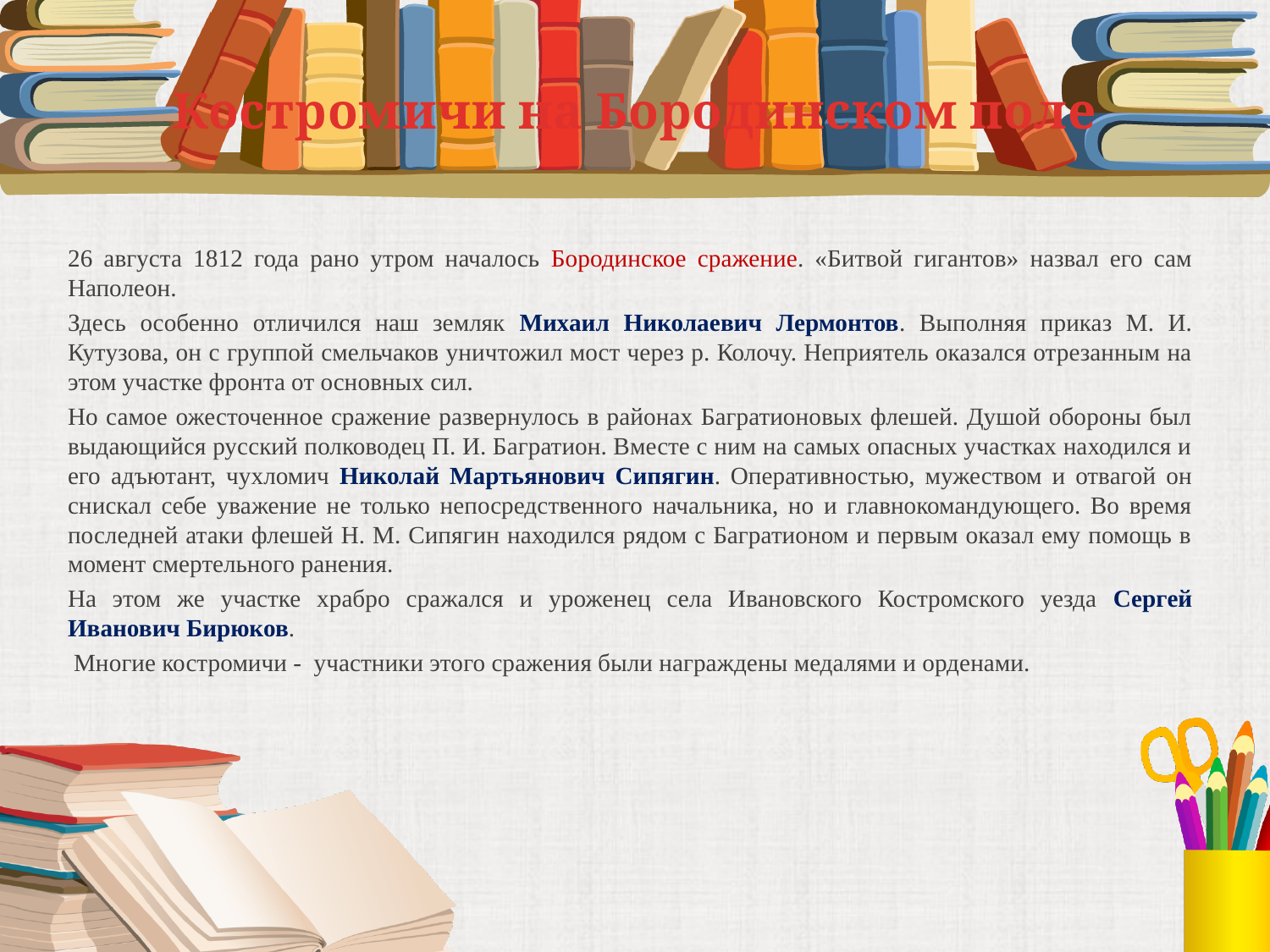

# Костромичи на Бородинском поле
26 августа 1812 года рано утром началось Бородинское сражение. «Битвой гигантов» назвал его сам Наполеон.
Здесь особенно отличился наш земляк Михаил Николаевич Лермонтов. Выполняя приказ М. И. Кутузова, он с группой смельчаков уничтожил мост через р. Колочу. Неприятель оказался отрезанным на этом участке фронта от основных сил.
Но самое ожесточенное сражение развернулось в районах Багратионовых флешей. Душой обороны был выдающийся русский полководец П. И. Багратион. Вместе с ним на самых опасных участках находился и его адъютант, чухломич Николай Мартьянович Сипягин. Оперативностью, мужеством и отвагой он снискал себе уважение не только непосредственного начальника, но и главнокомандующего. Во время последней атаки флешей Н. М. Сипягин находился рядом с Багратионом и первым оказал ему помощь в момент смертельного ранения.
На этом же участке храбро сражался и уроженец села Ивановского Костромского уезда Сергей Иванович Бирюков.
 Многие костромичи -  участники этого сражения были награждены медалями и орденами.